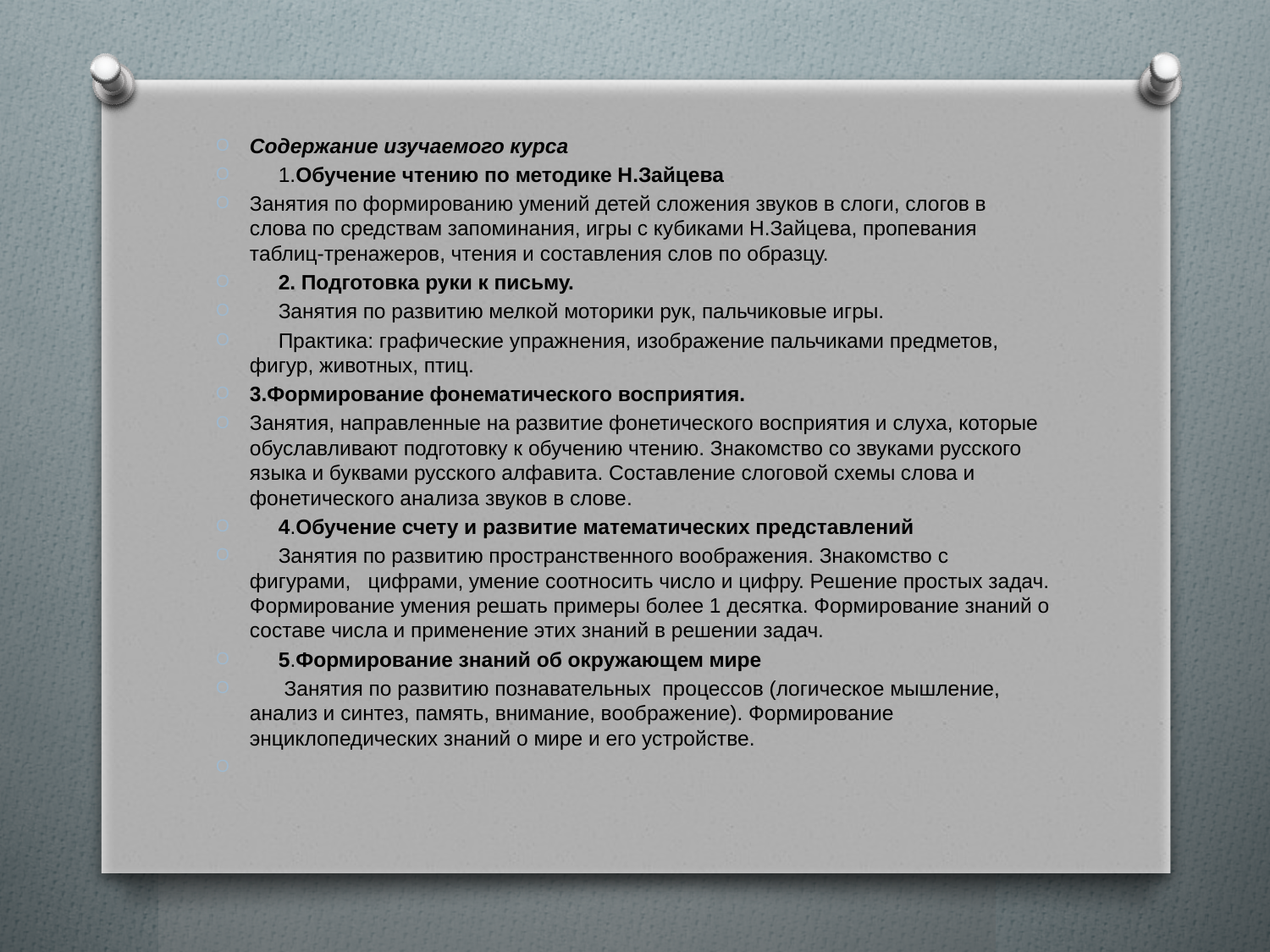

Содержание изучаемого курса
     1.Обучение чтению по методике Н.Зайцева
Занятия по формированию умений детей сложения звуков в слоги, слогов в  слова по средствам запоминания, игры с кубиками Н.Зайцева, пропевания таблиц-тренажеров, чтения и составления слов по образцу.
     2. Подготовка руки к письму.
     Занятия по развитию мелкой моторики рук, пальчиковые игры.
     Практика: графические упражнения, изображение пальчиками предметов,      фигур, животных, птиц.
3.Формирование фонематического восприятия.
Занятия, направленные на развитие фонетического восприятия и слуха, которые обуславливают подготовку к обучению чтению. Знакомство со звуками русского языка и буквами русского алфавита. Составление слоговой схемы слова и фонетического анализа звуков в слове.
     4.Обучение счету и развитие математических представлений
     Занятия по развитию пространственного воображения. Знакомство с фигурами,   цифрами, умение соотносить число и цифру. Решение простых задач. Формирование умения решать примеры более 1 десятка. Формирование знаний о составе числа и применение этих знаний в решении задач.
     5.Формирование знаний об окружающем мире
      Занятия по развитию познавательных  процессов (логическое мышление,  анализ и синтез, память, внимание, воображение). Формирование энциклопедических знаний о мире и его устройстве.